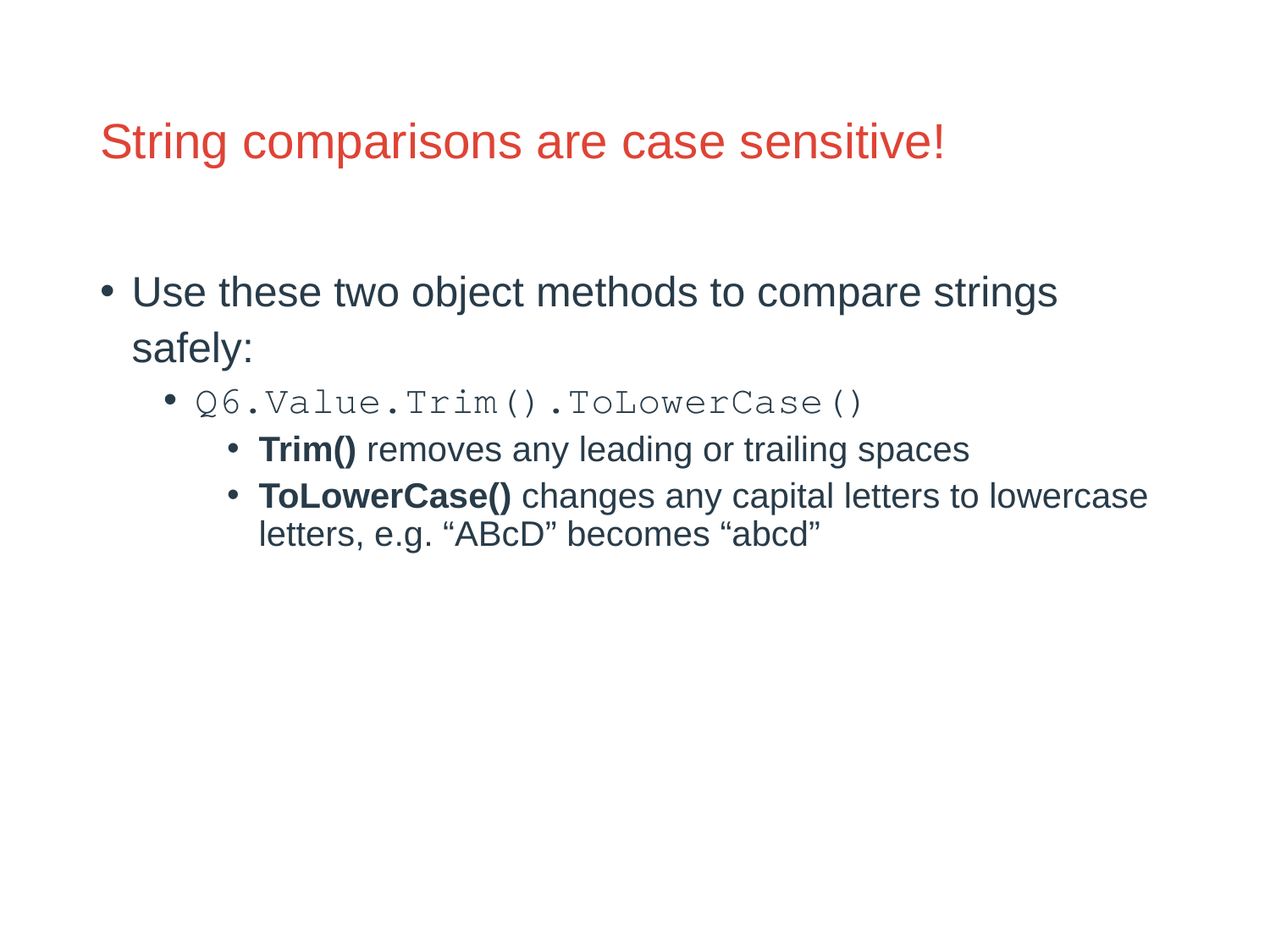

# String comparisons are case sensitive!
Use these two object methods to compare strings safely:
Q6.Value.Trim().ToLowerCase()
Trim() removes any leading or trailing spaces
ToLowerCase() changes any capital letters to lowercase letters, e.g. “ABcD” becomes “abcd”